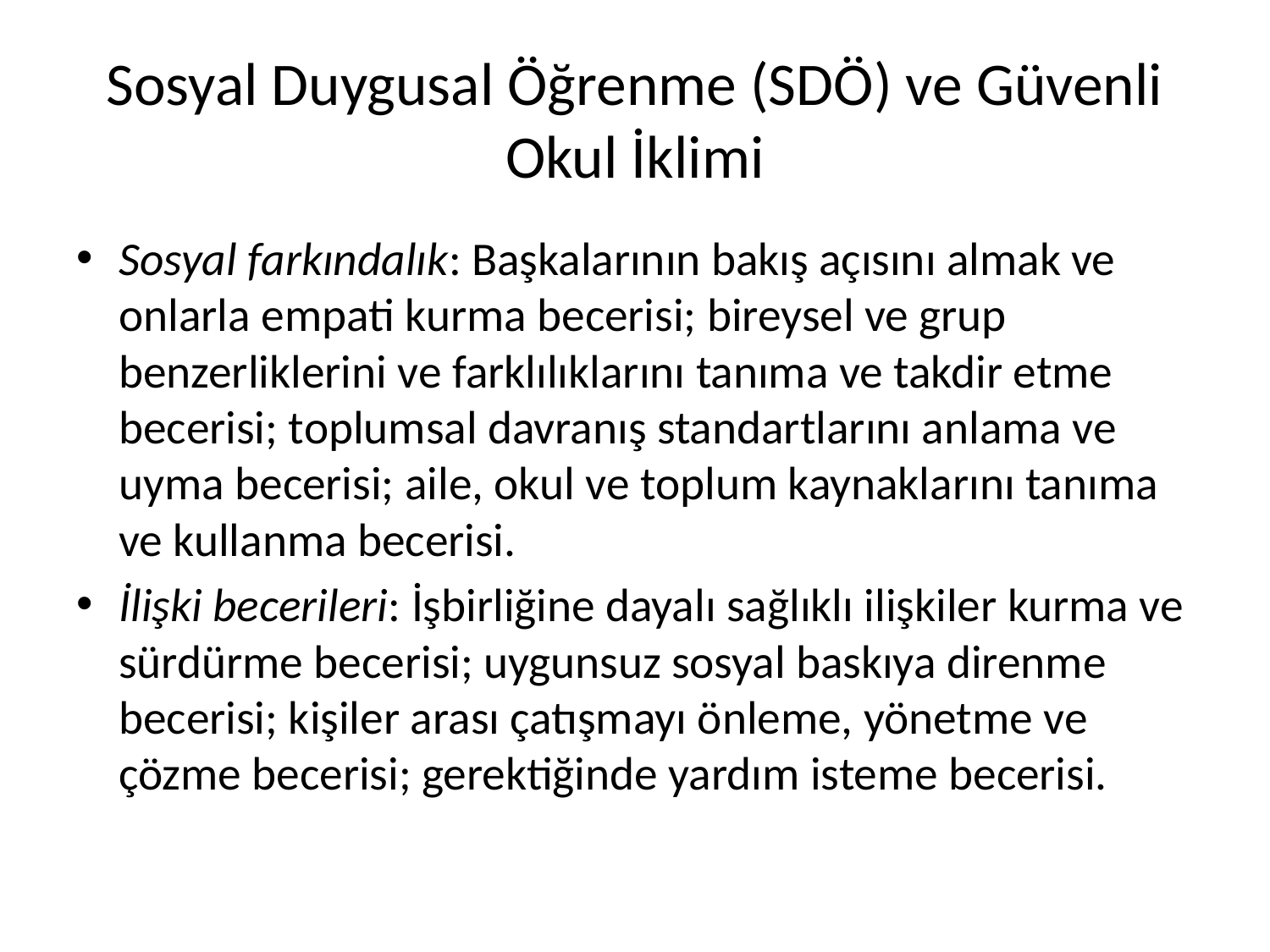

# Sosyal Duygusal Öğrenme (SDÖ) ve Güvenli Okul İklimi
Sosyal farkındalık: Başkalarının bakış açısını almak ve onlarla empati kurma becerisi; bireysel ve grup benzerliklerini ve farklılıklarını tanıma ve takdir etme becerisi; toplumsal davranış standartlarını anlama ve uyma becerisi; aile, okul ve toplum kaynaklarını tanıma ve kullanma becerisi.
İlişki becerileri: İşbirliğine dayalı sağlıklı ilişkiler kurma ve sürdürme becerisi; uygunsuz sosyal baskıya direnme becerisi; kişiler arası çatışmayı önleme, yönetme ve çözme becerisi; gerektiğinde yardım isteme becerisi.